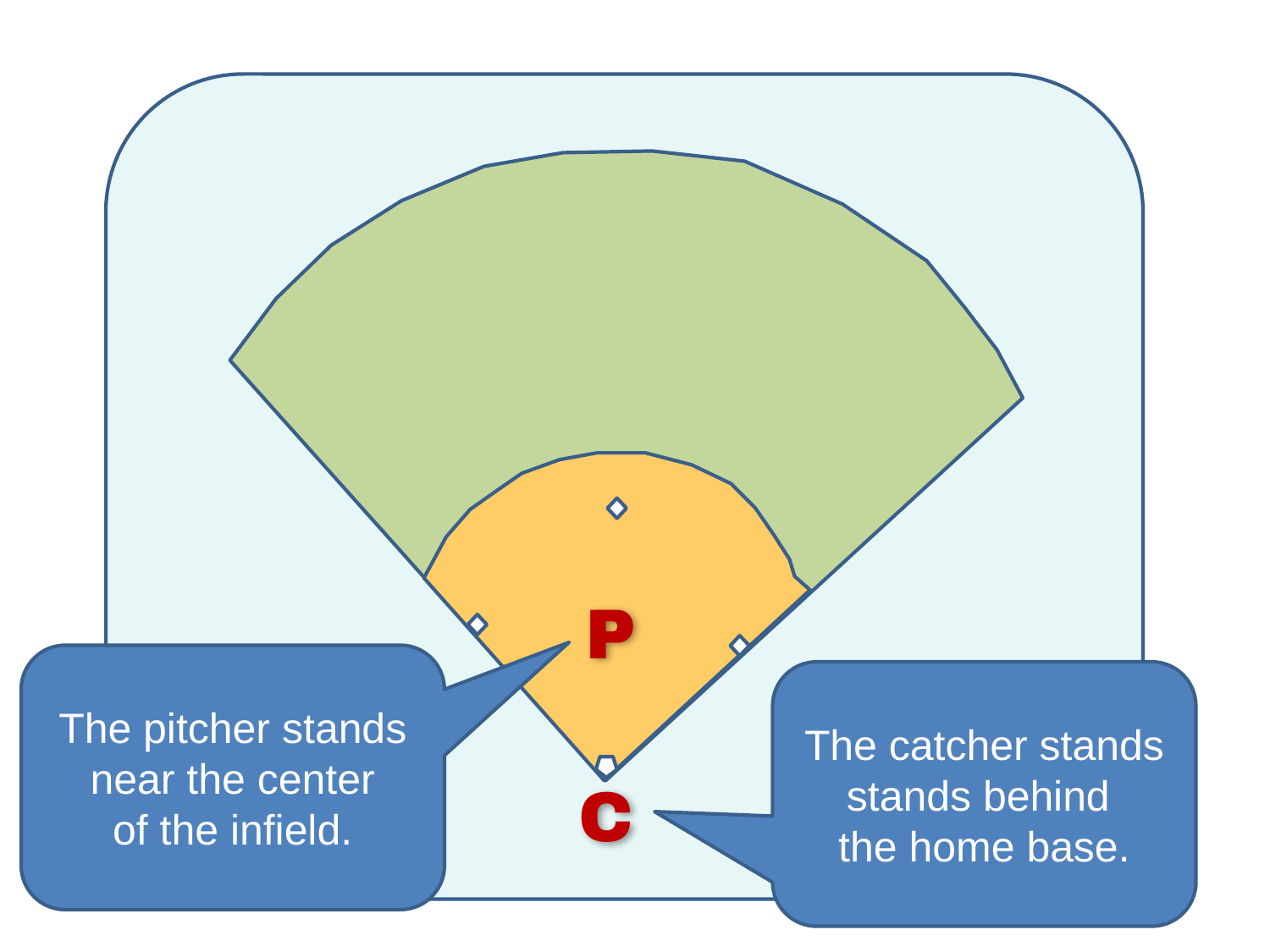

P

The pitcher stands
near the center
of the infield.
The catcher stands
stands behind
the home base.

C